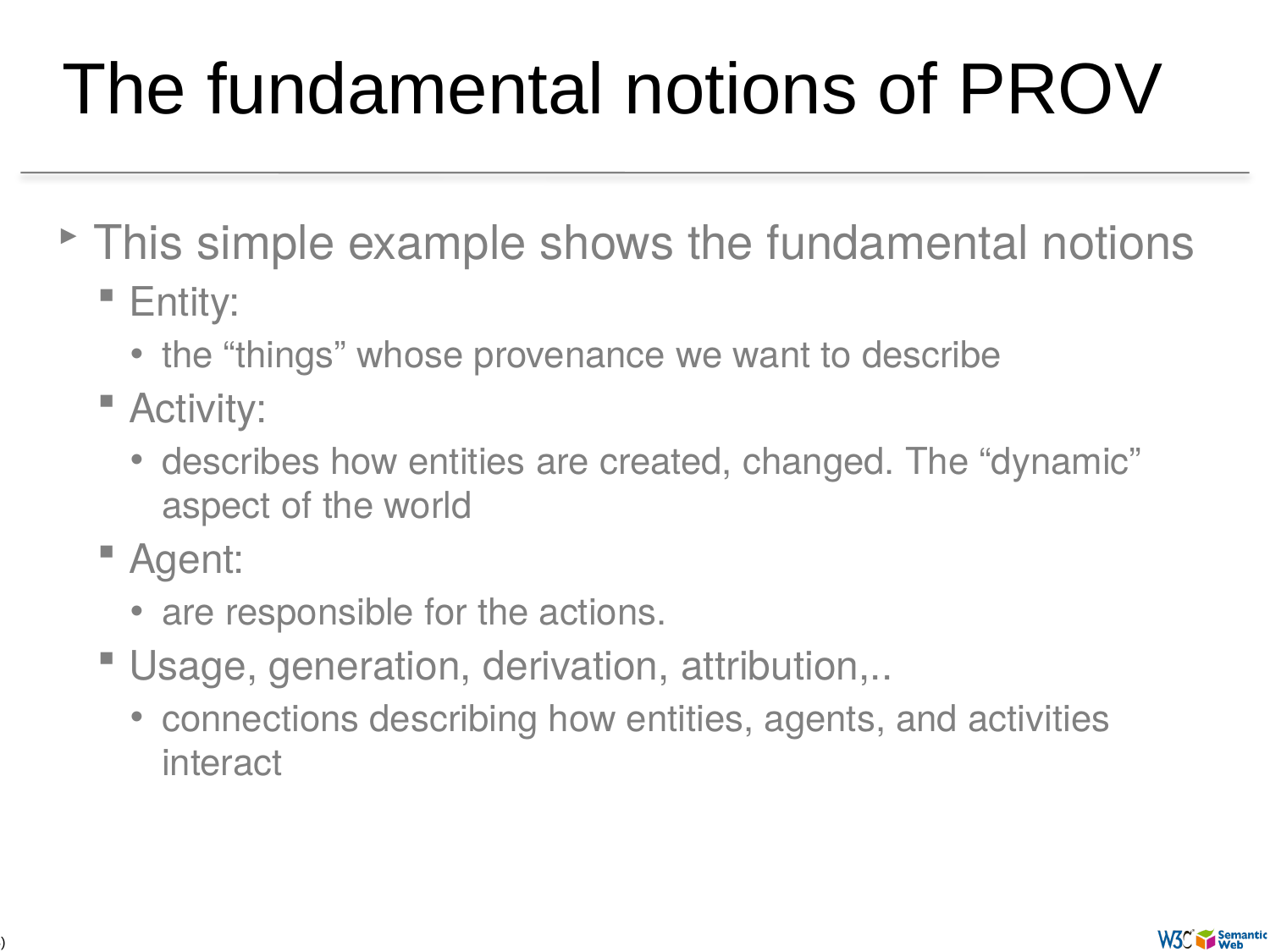

# The fundamental notions of PROV
This simple example shows the fundamental notions
Entity:
the “things” whose provenance we want to describe
Activity:
describes how entities are created, changed. The “dynamic” aspect of the world
Agent:
are responsible for the actions.
Usage, generation, derivation, attribution,..
connections describing how entities, agents, and activities interact